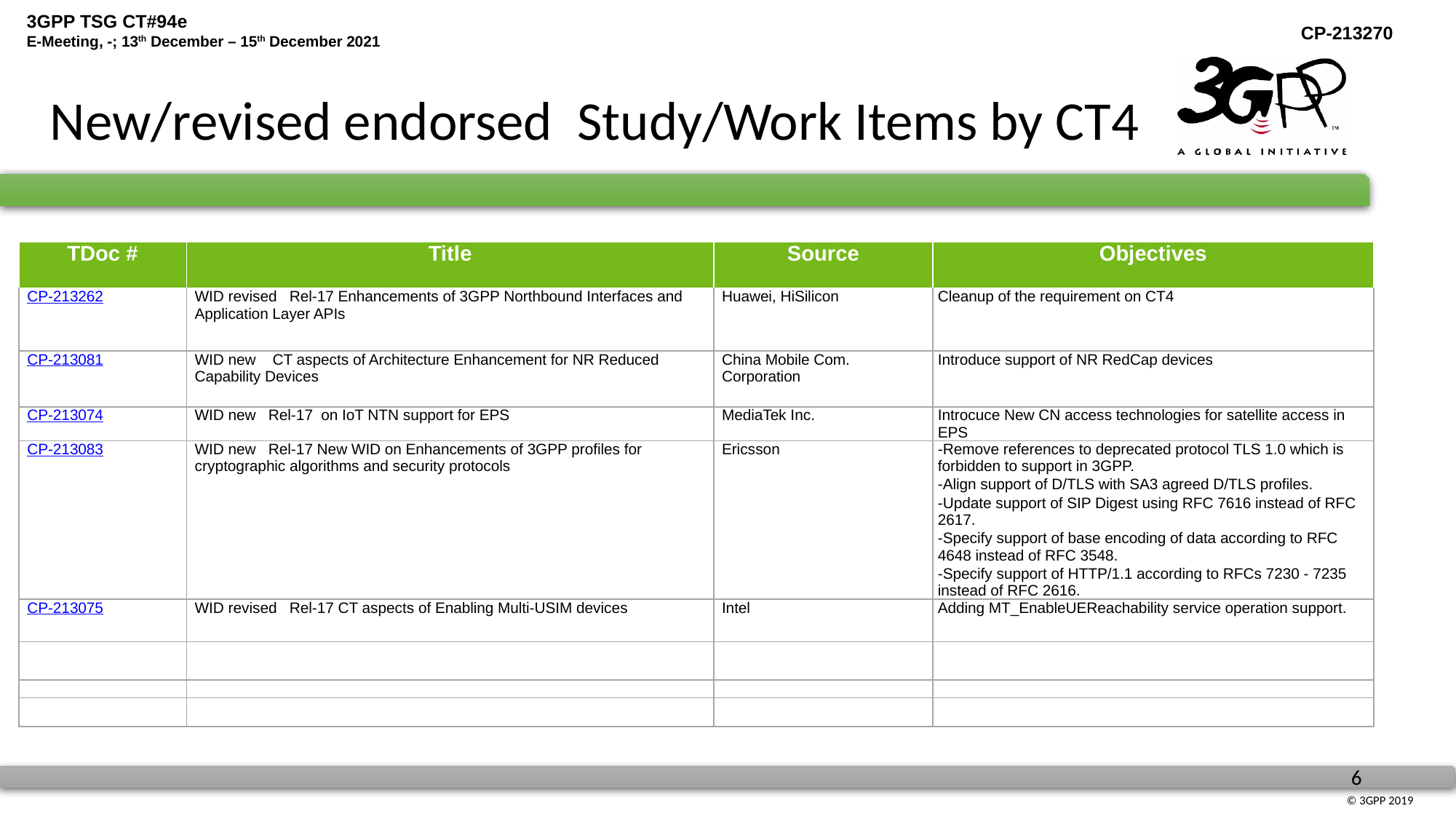

# New/revised endorsed  Study/Work Items by CT4
| TDoc # | Title | Source | Objectives |
| --- | --- | --- | --- |
| CP-213262 | WID revised Rel-17 Enhancements of 3GPP Northbound Interfaces and Application Layer APIs | Huawei, HiSilicon | Cleanup of the requirement on CT4 |
| CP-213081 | WID new CT aspects of Architecture Enhancement for NR Reduced Capability Devices | China Mobile Com. Corporation | Introduce support of NR RedCap devices |
| CP-213074 | WID new Rel-17 on IoT NTN support for EPS | MediaTek Inc. | Introcuce New CN access technologies for satellite access in EPS |
| CP-213083 | WID new Rel-17 New WID on Enhancements of 3GPP profiles for cryptographic algorithms and security protocols | Ericsson | -Remove references to deprecated protocol TLS 1.0 which is forbidden to support in 3GPP. -Align support of D/TLS with SA3 agreed D/TLS profiles. -Update support of SIP Digest using RFC 7616 instead of RFC 2617. -Specify support of base encoding of data according to RFC 4648 instead of RFC 3548. -Specify support of HTTP/1.1 according to RFCs 7230 - 7235 instead of RFC 2616. |
| CP-213075 | WID revised Rel-17 CT aspects of Enabling Multi-USIM devices | Intel | Adding MT\_EnableUEReachability service operation support. |
|  |  |  |  |
|  |  |  |  |
|  |  |  |  |